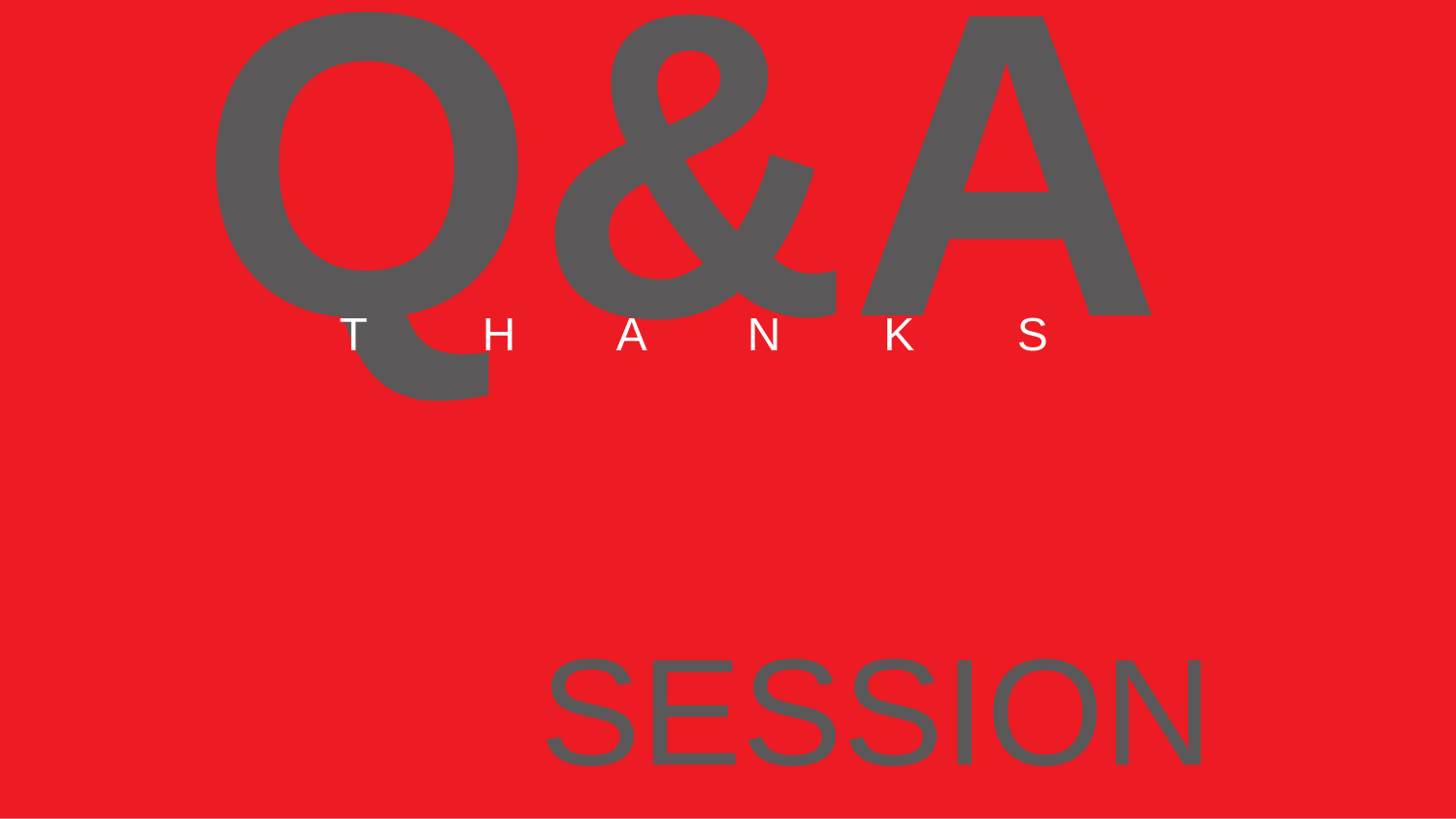

Q&A
T         H        A        N        K        S
SESSION